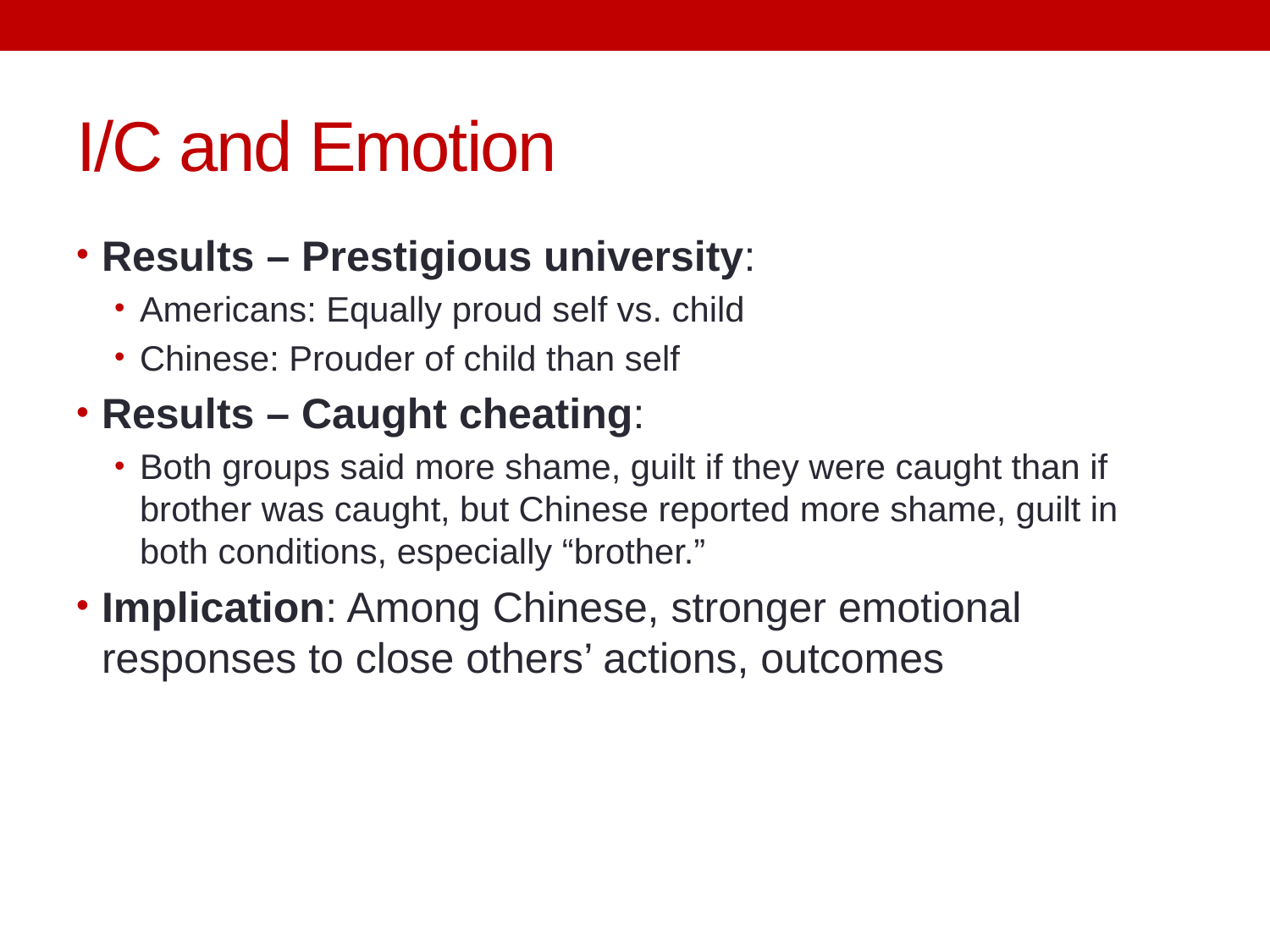

# I/C and Emotion
Results – Prestigious university:
Americans: Equally proud self vs. child
Chinese: Prouder of child than self
Results – Caught cheating:
Both groups said more shame, guilt if they were caught than if brother was caught, but Chinese reported more shame, guilt in both conditions, especially “brother.”
Implication: Among Chinese, stronger emotional responses to close others’ actions, outcomes